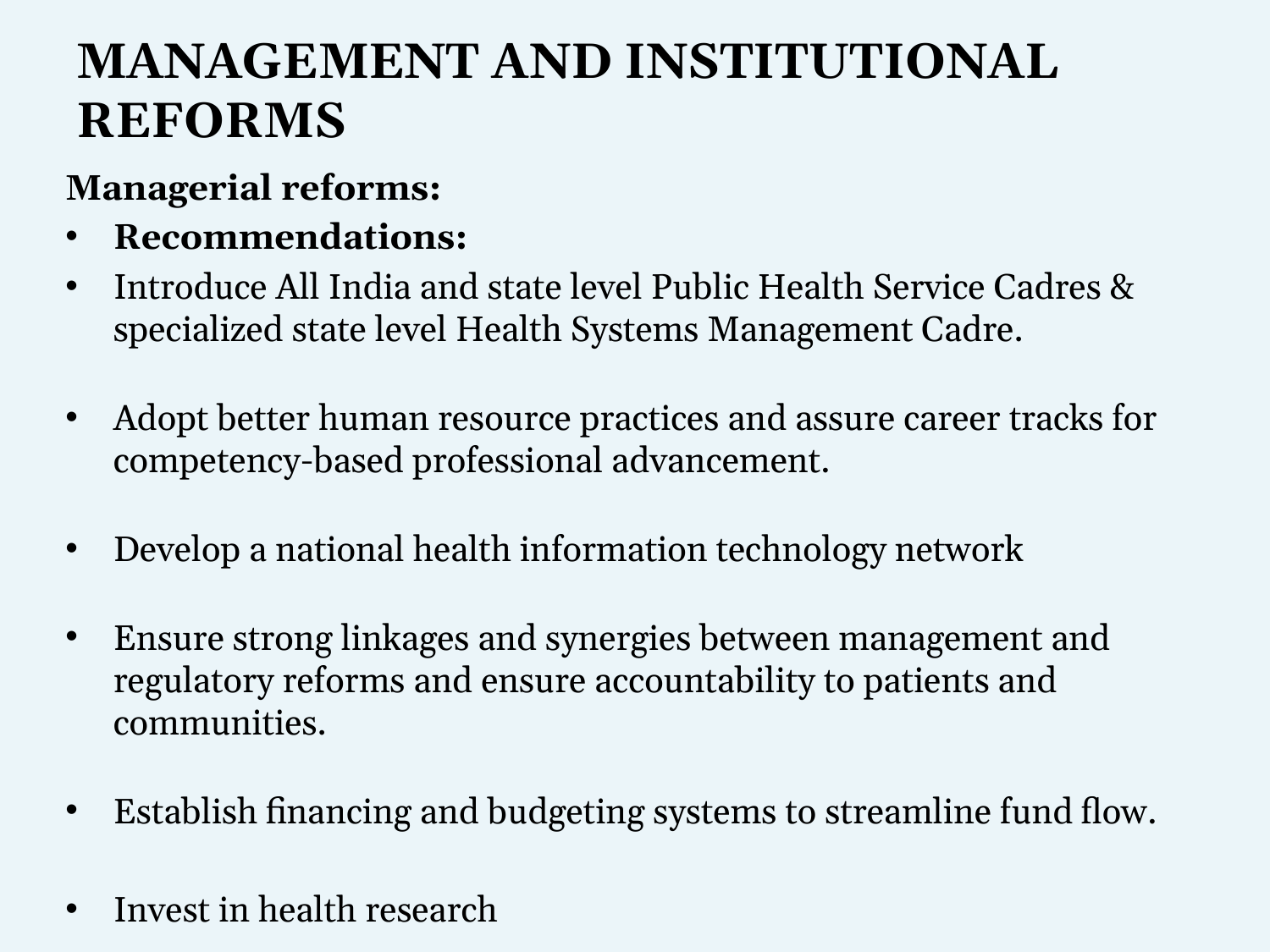

# MANAGEMENT AND INSTITUTIONAL REFORMS
Managerial reforms:
Recommendations:
Introduce All India and state level Public Health Service Cadres & specialized state level Health Systems Management Cadre.

Adopt better human resource practices and assure career tracks for competency-based professional advancement.

Develop a national health information technology network

Ensure strong linkages and synergies between management and regulatory reforms and ensure accountability to patients and communities.

Establish financing and budgeting systems to streamline fund flow.

Invest in health research